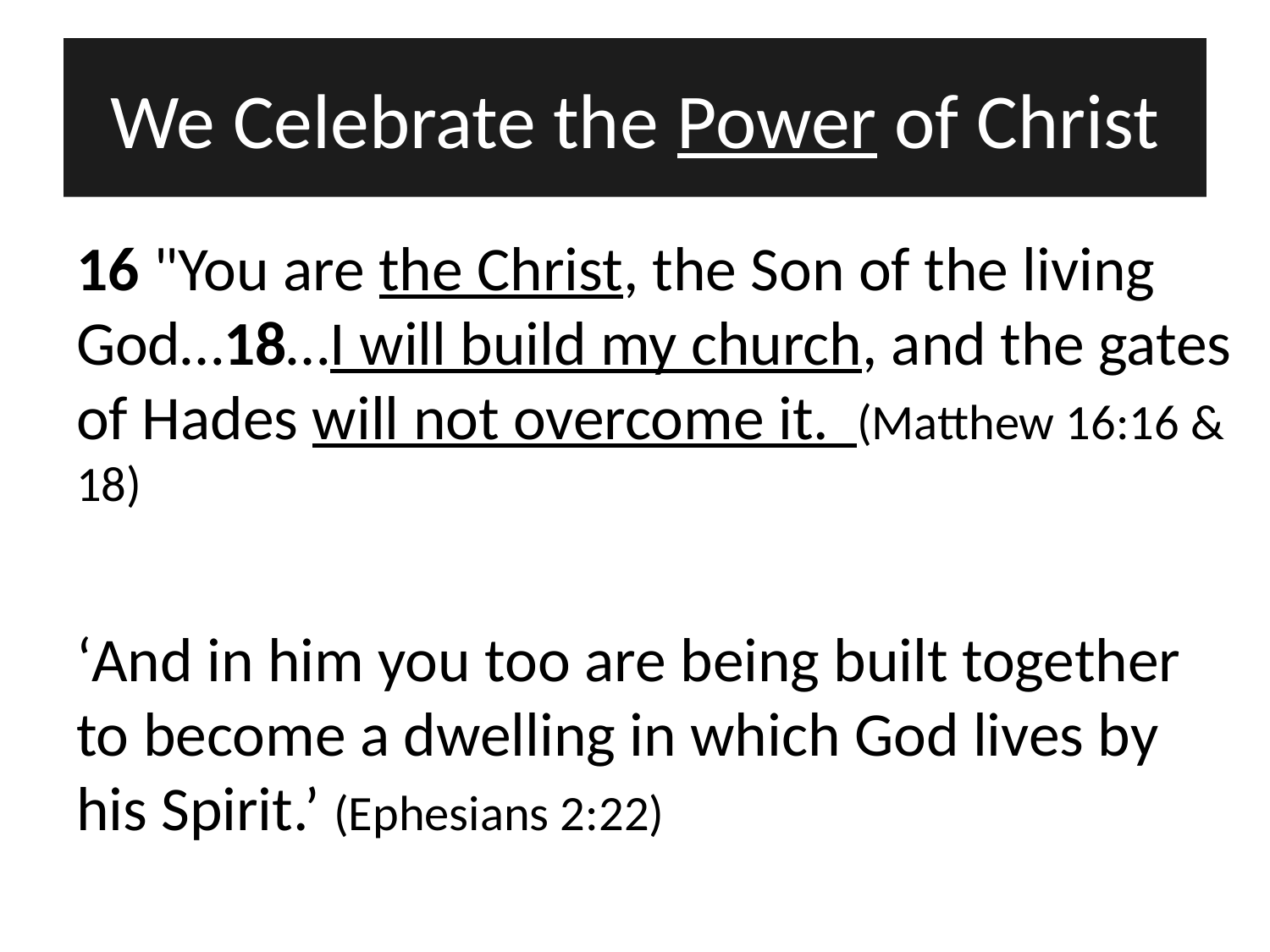

# We Celebrate the Power of Christ
16 "You are the Christ, the Son of the living God…18…I will build my church, and the gates of Hades will not overcome it.  (Matthew 16:16 & 18)

‘And in him you too are being built together to become a dwelling in which God lives by his Spirit.’ (Ephesians 2:22)